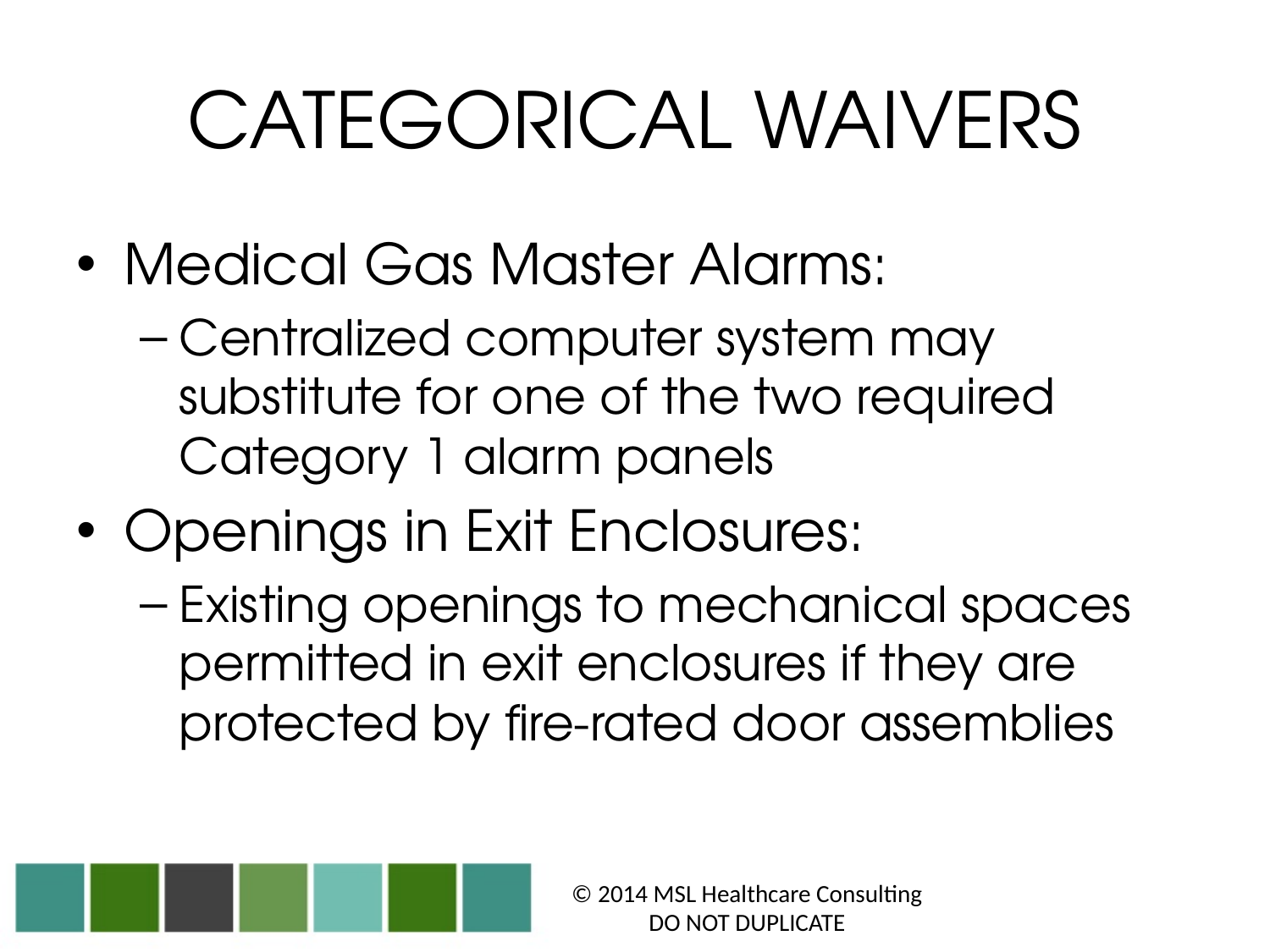

# CATEGORICAL WAIVERS
Medical Gas Master Alarms:
Centralized computer system may substitute for one of the two required Category 1 alarm panels
Openings in Exit Enclosures:
Existing openings to mechanical spaces permitted in exit enclosures if they are protected by fire-rated door assemblies
© 2014 MSL Healthcare Consulting
DO NOT DUPLICATE